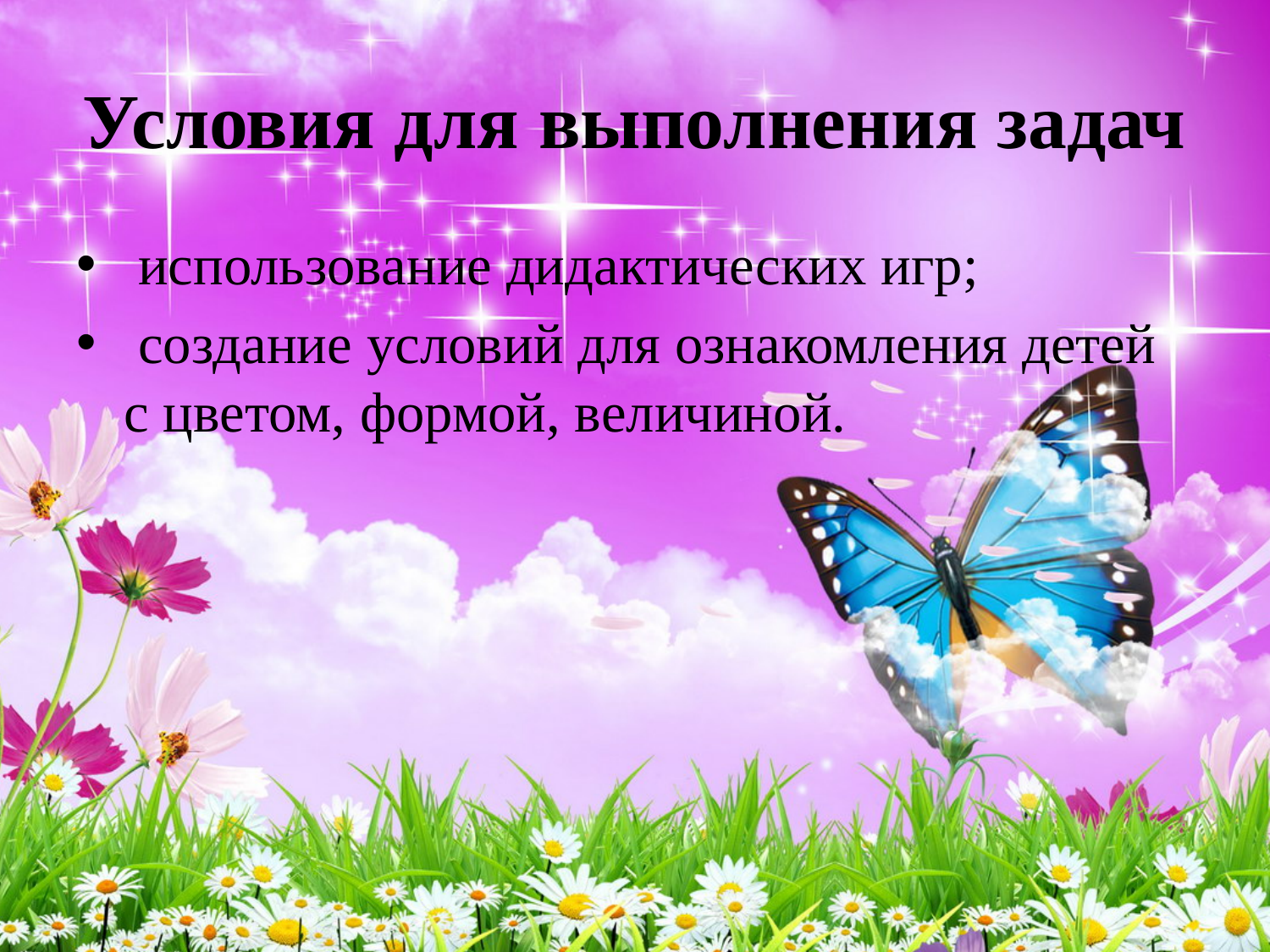

# Условия для выполнения задач
 использование дидактических игр;
 создание условий для ознакомления детей с цветом, формой, величиной.